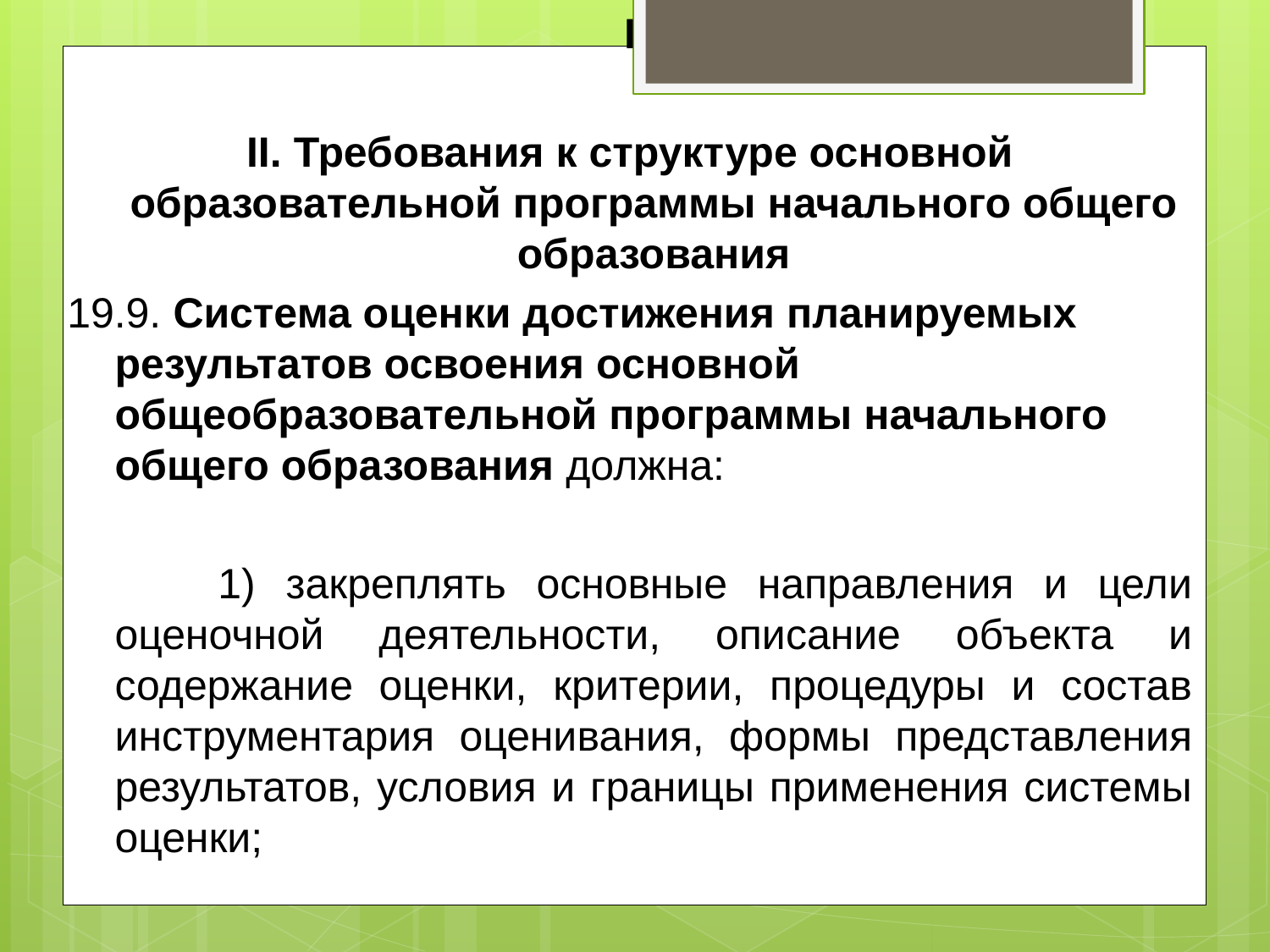

I

II. Требования к структуре основной образовательной программы начального общего образования
19.9. Система оценки достижения планируемых результатов освоения основной общеобразовательной программы начального общего образования должна:

     1) закреплять основные направления и цели оценочной деятельности, описание объекта и содержание оценки, критерии, процедуры и состав инструментария оценивания, формы представления результатов, условия и границы применения системы оценки;